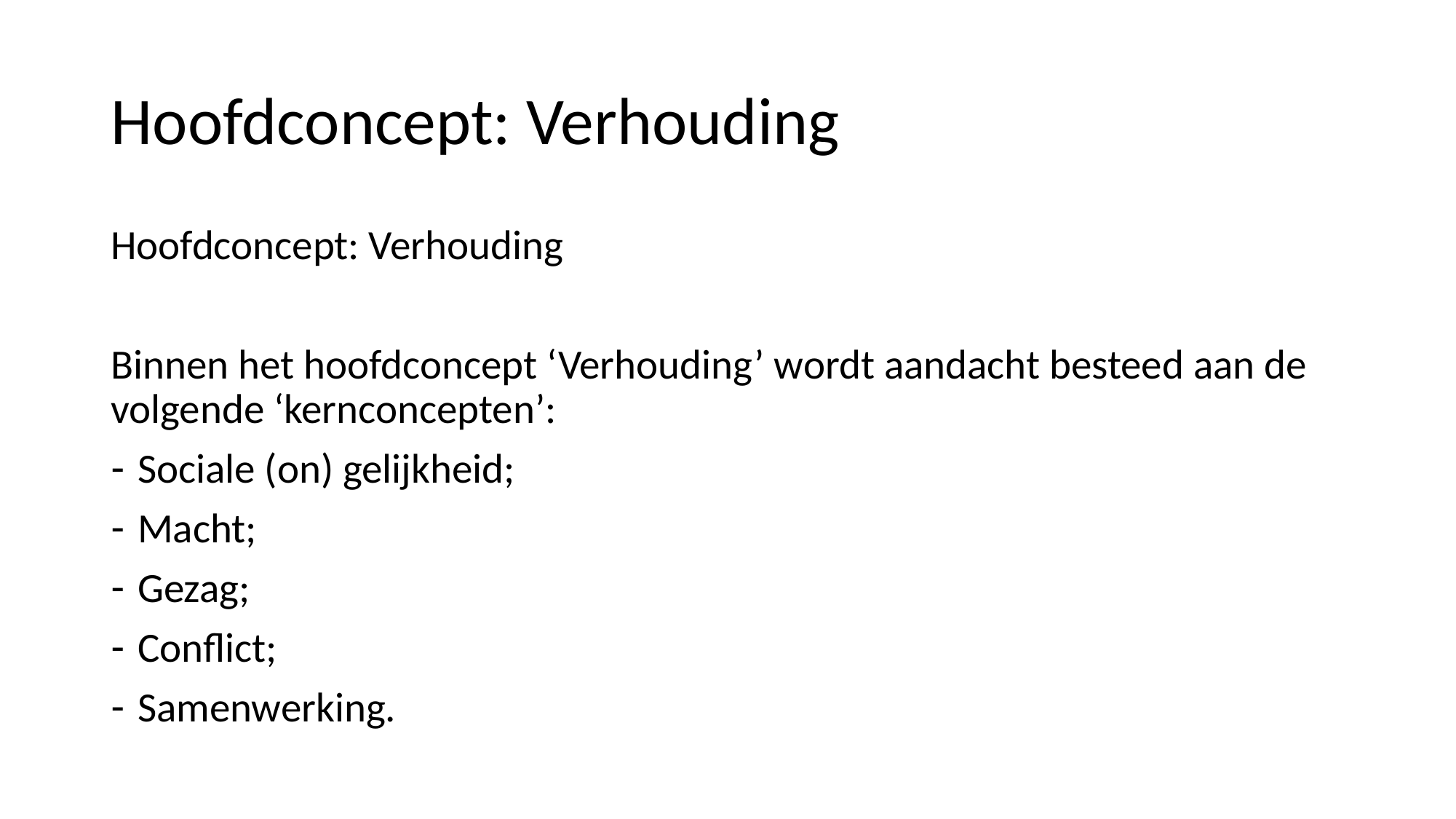

# Hoofdconcept: Verhouding
Hoofdconcept: Verhouding

Binnen het hoofdconcept ‘Verhouding’ wordt aandacht besteed aan de volgende ‘kernconcepten’:
Sociale (on) gelijkheid;
Macht;
Gezag;
Conflict;
Samenwerking.